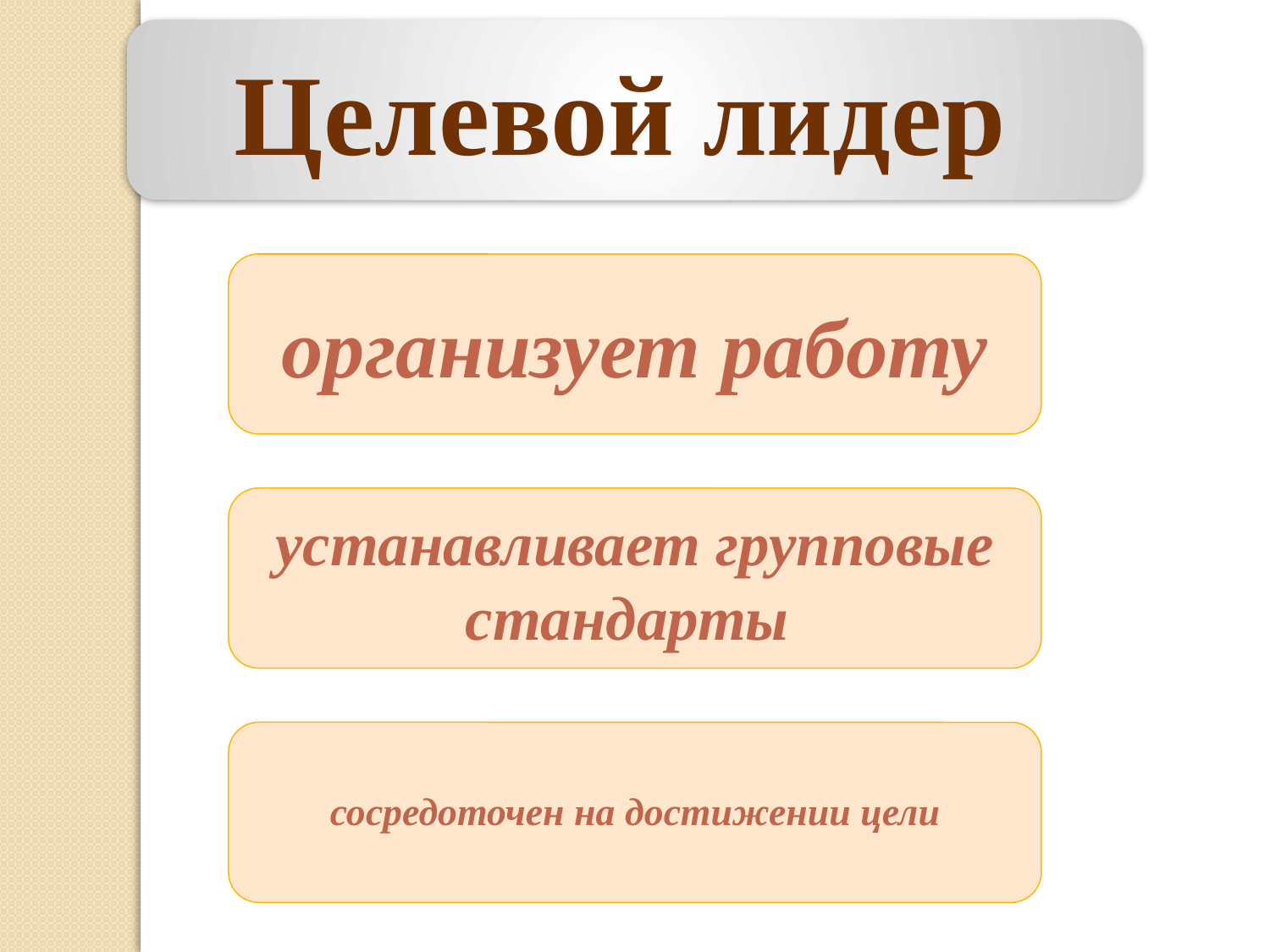

Целевой лидер
организует работу
устанавливает групповые стандарты
сосредоточен на достижении цели